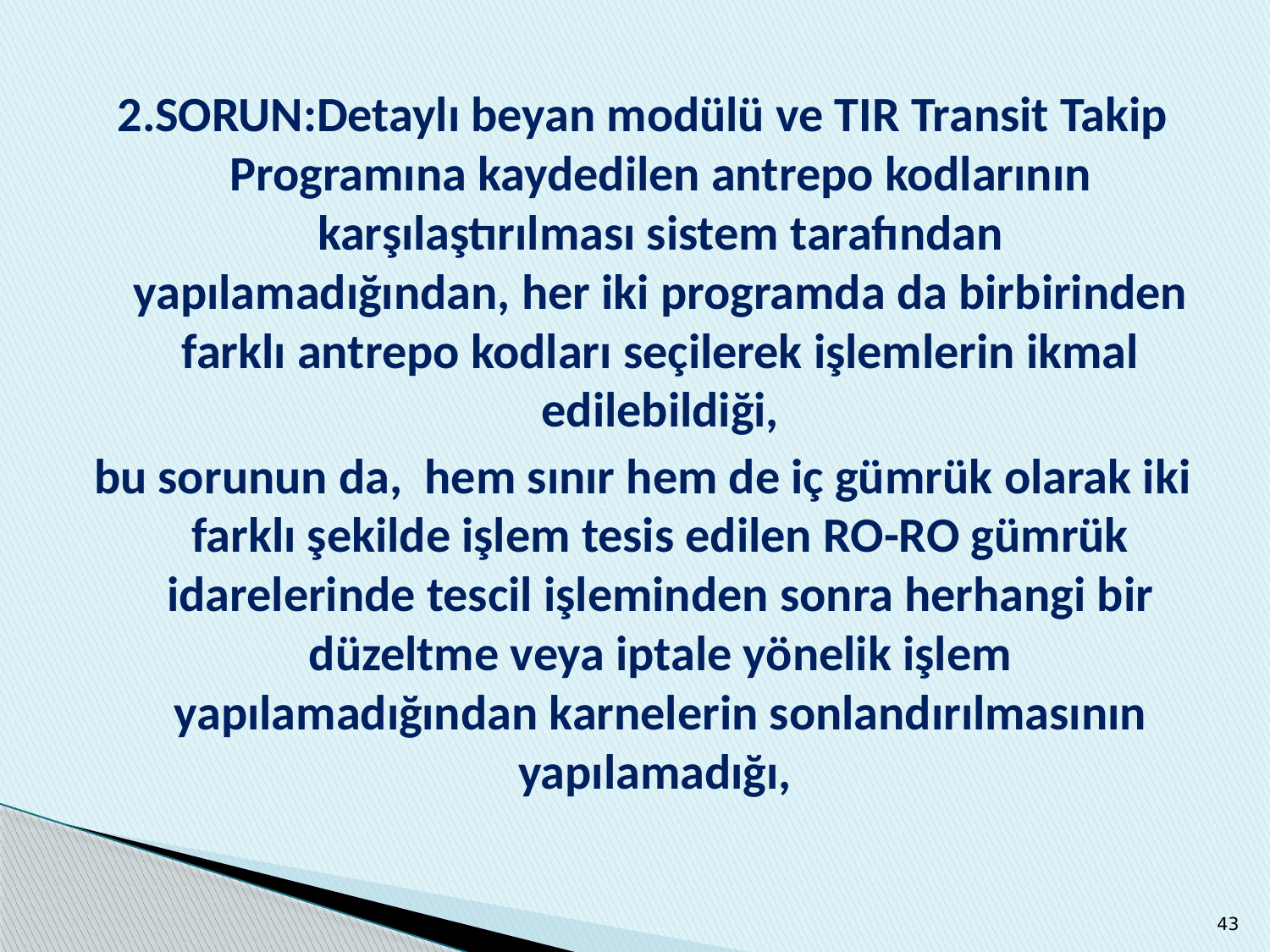

2.SORUN:Detaylı beyan modülü ve TIR Transit Takip Programına kaydedilen antrepo kodlarının karşılaştırılması sistem tarafından yapılamadığından, her iki programda da birbirinden farklı antrepo kodları seçilerek işlemlerin ikmal edilebildiği,
bu sorunun da,  hem sınır hem de iç gümrük olarak iki farklı şekilde işlem tesis edilen RO-RO gümrük idarelerinde tescil işleminden sonra herhangi bir düzeltme veya iptale yönelik işlem yapılamadığından karnelerin sonlandırılmasının yapılamadığı,

43